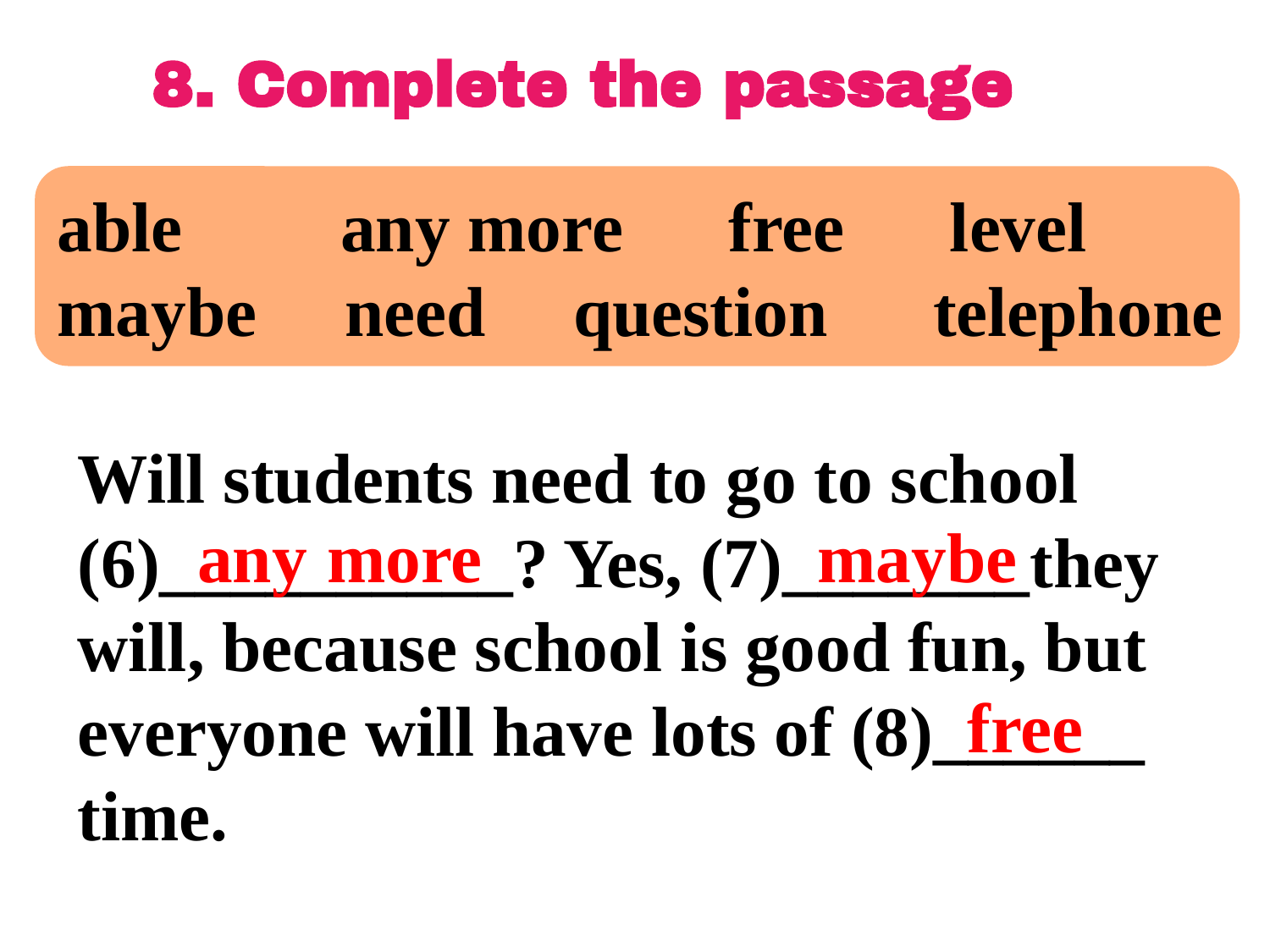

8. Complete the passage
able         any more      free      level
maybe     need     question      telephone
Will students need to go to school (6)__________? Yes, (7)_______they
will, because school is good fun, but everyone will have lots of (8)______
time.
any more
maybe
free